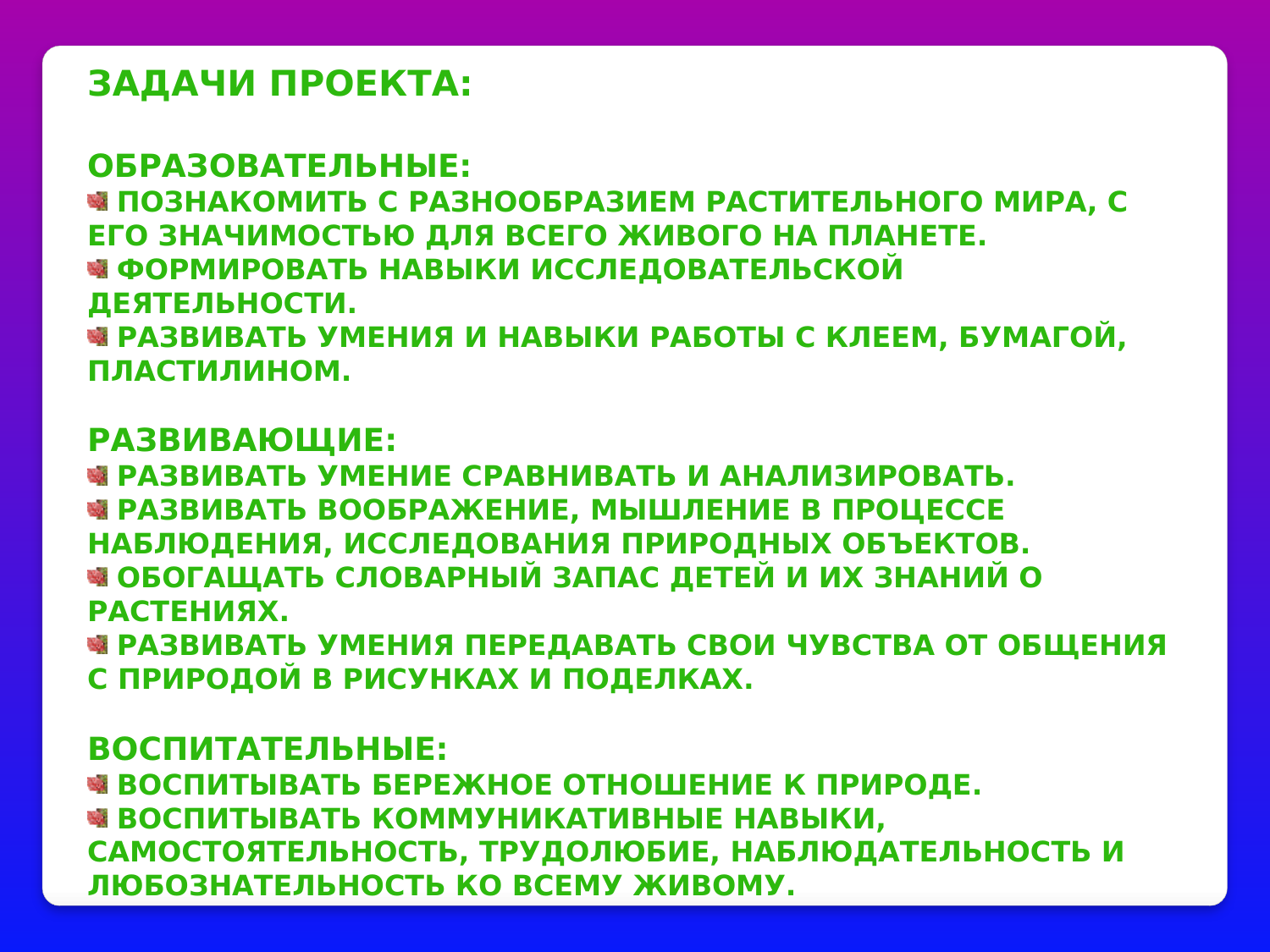

ЗАДАЧИ ПРОЕКТА:

Образовательные:
 Познакомить с разнообразием растительного мира, с его значимостью для всего живого на планете.
 Формировать навыки исследовательской деятельности.
 Развивать умения и навыки работы с клеем, бумагой, пластилином.

Развивающие:
 Развивать умение сравнивать и анализировать.
 Развивать воображение, мышление в процессе наблюдения, исследования природных объектов.
 Обогащать словарный запас детей и их знаний о растениях.
 Развивать умения передавать свои чувства от общения с природой в рисунках и поделках.

Воспитательные:
 Воспитывать бережное отношение к природе.
 Воспитывать коммуникативные навыки, самостоятельность, трудолюбие, наблюдательность и любознательность ко всему живому.